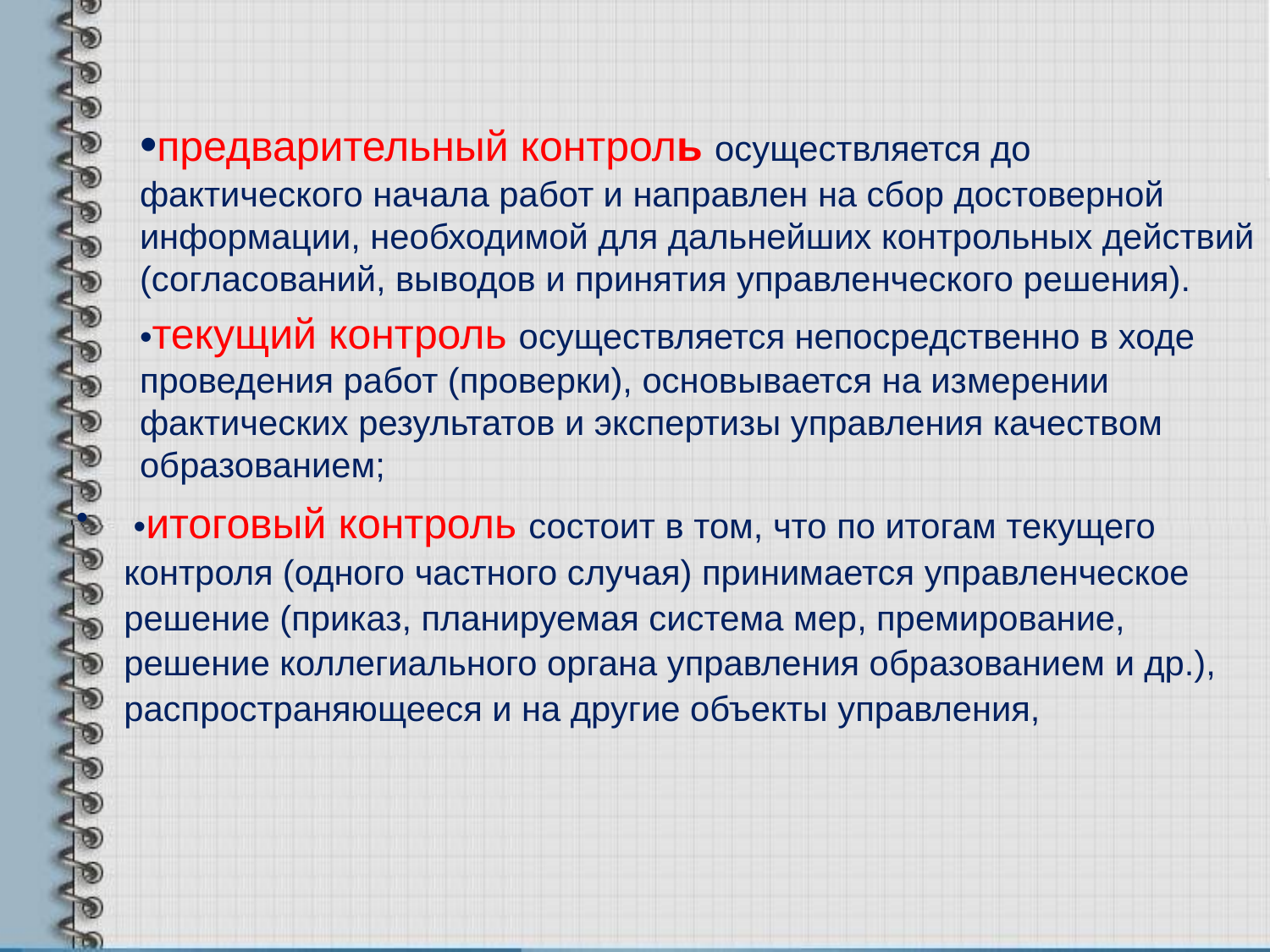

#
•предварительный контроль осуществляется до фактического начала работ и направлен на сбор достоверной информации, необходимой для дальнейших контрольных действий (согласований, выводов и принятия управленческого решения).
•текущий контроль осуществляется непосредственно в ходе проведения работ (проверки), основывается на измерении фактических результатов и экспертизы управления качеством образованием;
 •итоговый контроль состоит в том, что по итогам текущего    контроля (одного частного случая) принимается управленческое решение (приказ, планируемая система мер, премирование, решение коллегиального органа управления образованием и др.), распространяющееся и на другие объекты управления,